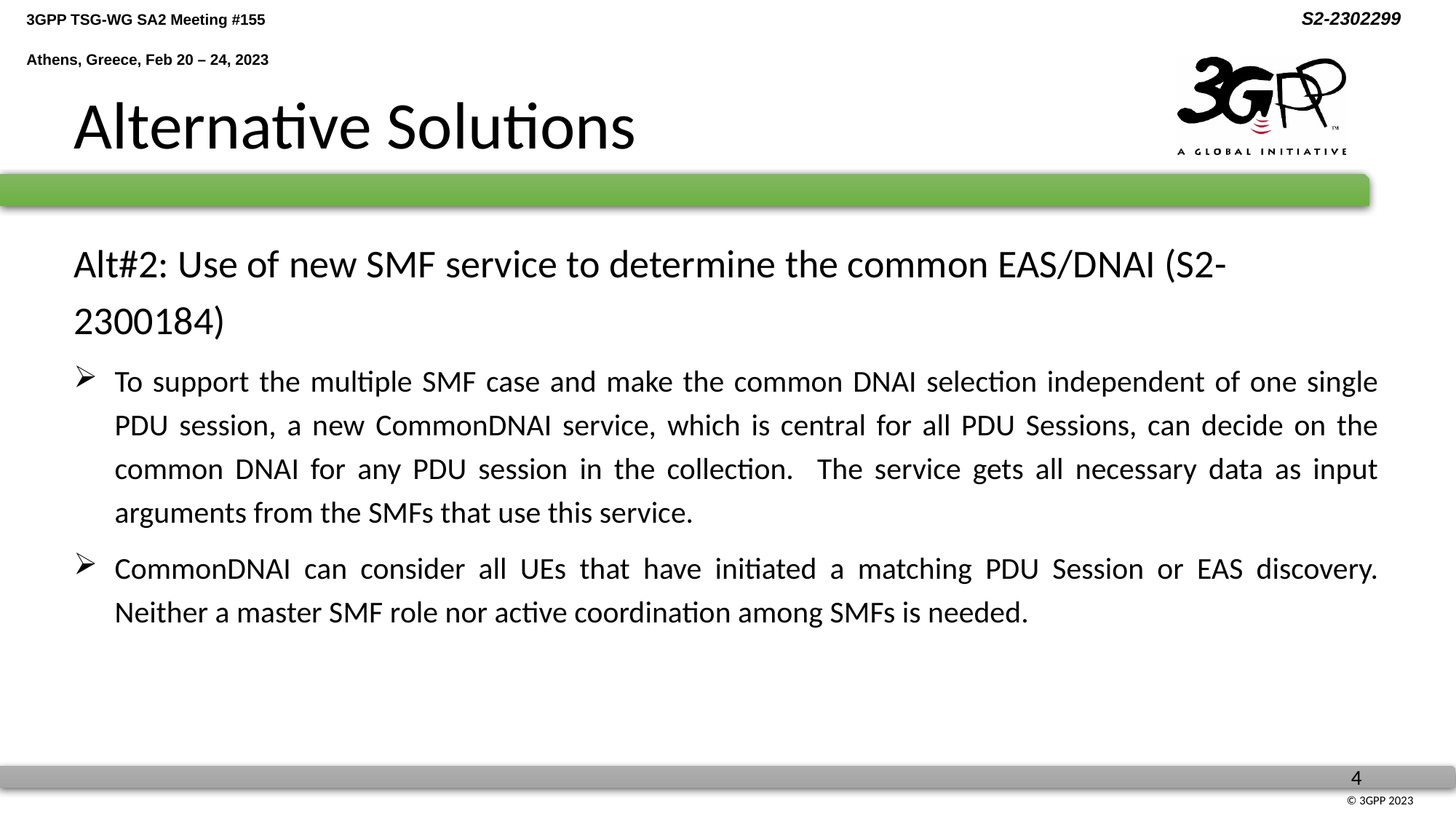

# Alternative Solutions
Alt#2: Use of new SMF service to determine the common EAS/DNAI (S2-2300184)
To support the multiple SMF case and make the common DNAI selection independent of one single PDU session, a new CommonDNAI service, which is central for all PDU Sessions, can decide on the common DNAI for any PDU session in the collection.  The service gets all necessary data as input arguments from the SMFs that use this service.
CommonDNAI can consider all UEs that have initiated a matching PDU Session or EAS discovery. Neither a master SMF role nor active coordination among SMFs is needed.